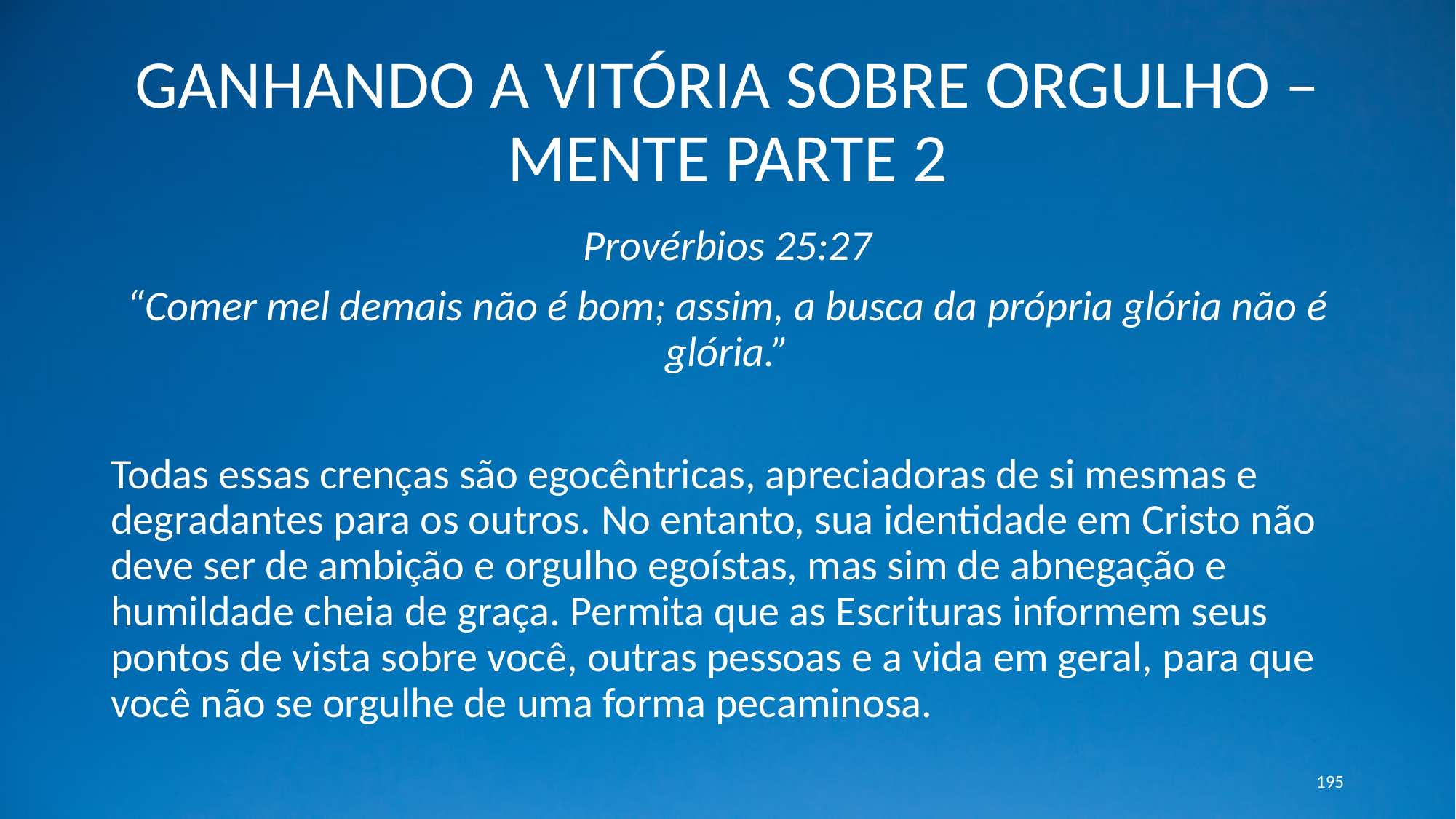

# GANHANDO A VITÓRIA SOBRE ORGULHO – MENTE PARTE 2
Provérbios 25:27
“Comer mel demais não é bom; assim, a busca da própria glória não é glória.”

Todas essas crenças são egocêntricas, apreciadoras de si mesmas e degradantes para os outros. No entanto, sua identidade em Cristo não deve ser de ambição e orgulho egoístas, mas sim de abnegação e humildade cheia de graça. Permita que as Escrituras informem seus pontos de vista sobre você, outras pessoas e a vida em geral, para que você não se orgulhe de uma forma pecaminosa.
195